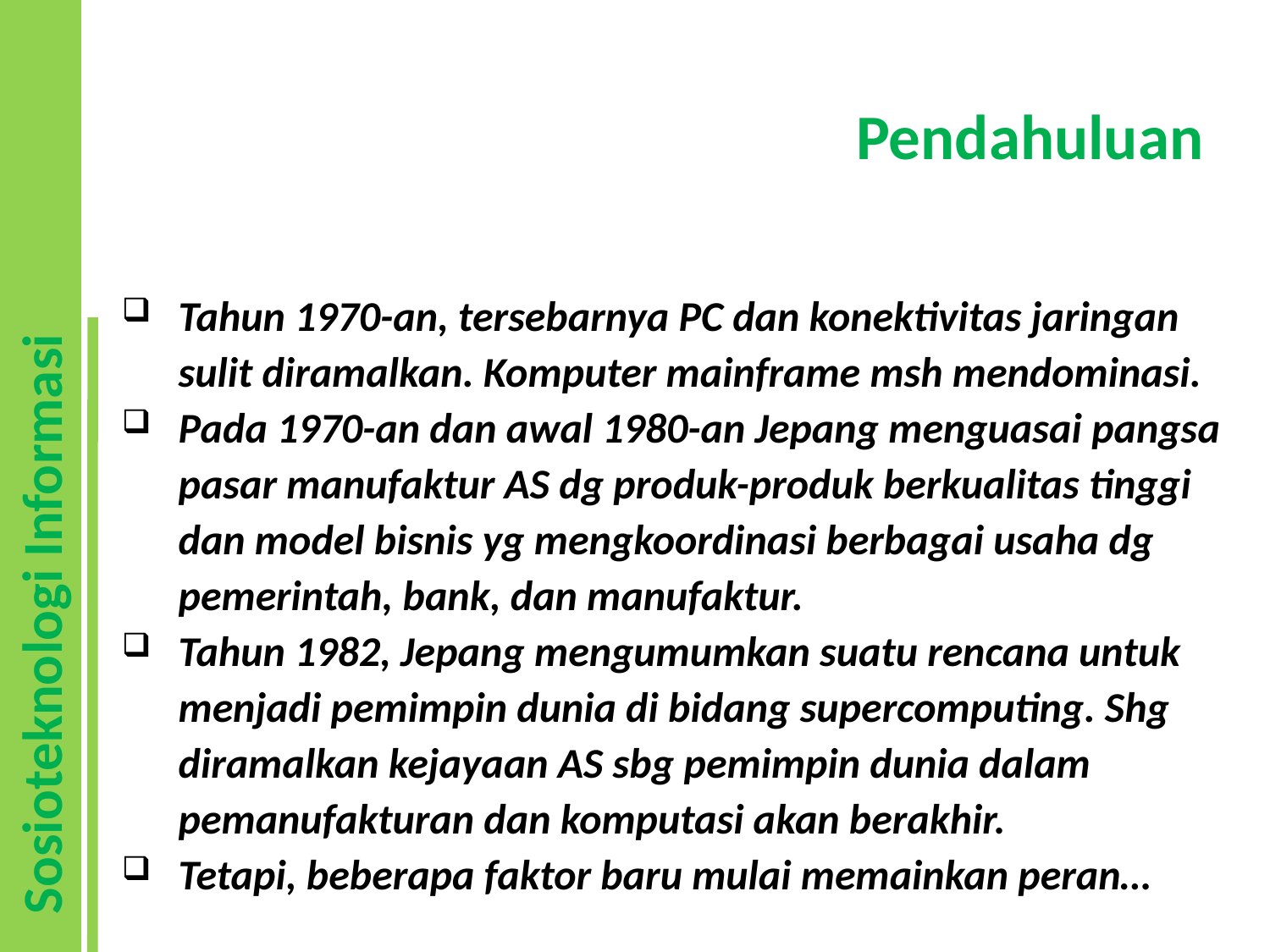

# Pendahuluan
Tahun 1970-an, tersebarnya PC dan konektivitas jaringan sulit diramalkan. Komputer mainframe msh mendominasi.
Pada 1970-an dan awal 1980-an Jepang menguasai pangsa pasar manufaktur AS dg produk-produk berkualitas tinggi dan model bisnis yg mengkoordinasi berbagai usaha dg pemerintah, bank, dan manufaktur.
Tahun 1982, Jepang mengumumkan suatu rencana untuk menjadi pemimpin dunia di bidang supercomputing. Shg diramalkan kejayaan AS sbg pemimpin dunia dalam pemanufakturan dan komputasi akan berakhir.
Tetapi, beberapa faktor baru mulai memainkan peran…